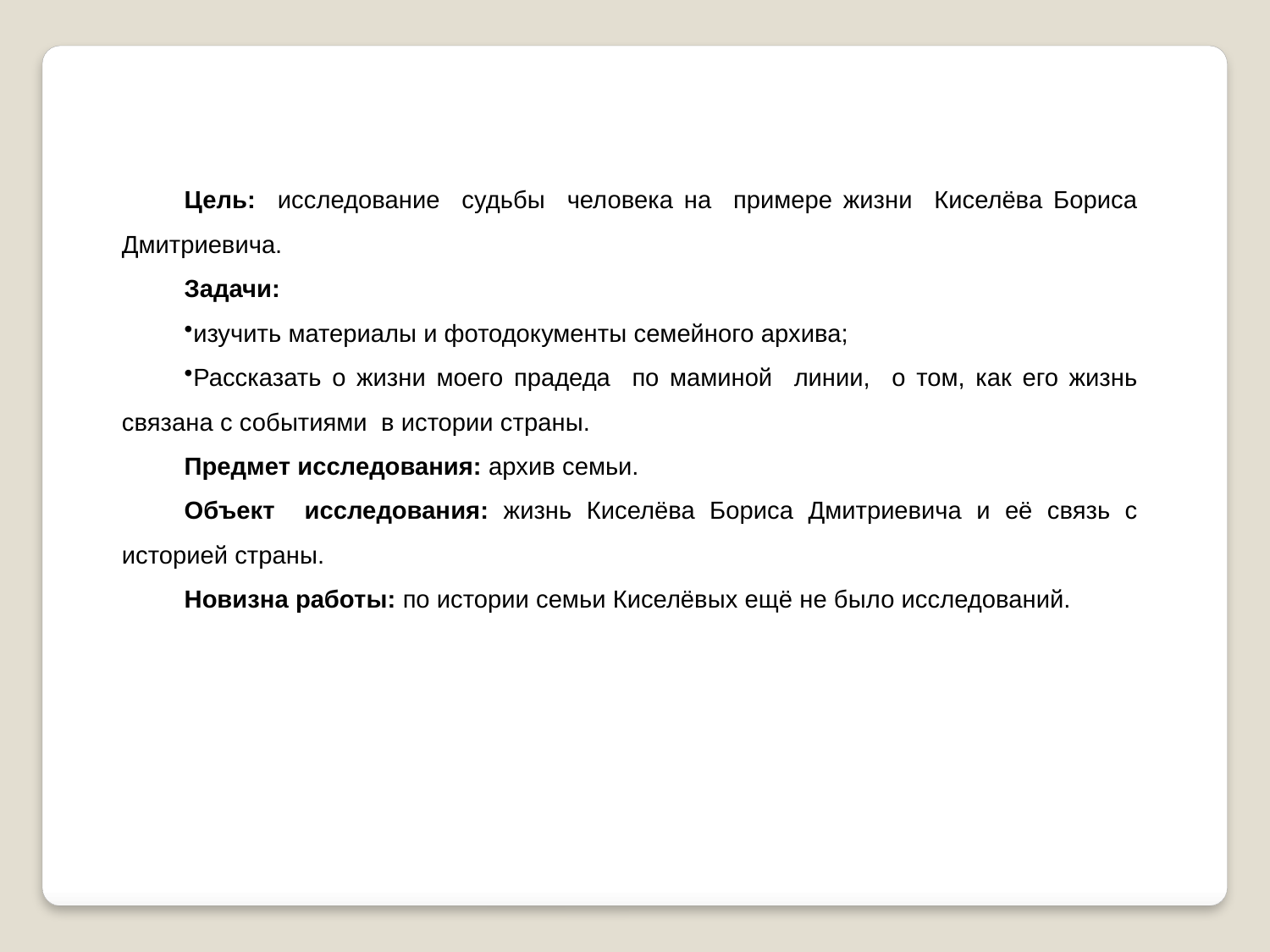

Цель:  исследование  судьбы  человека на  примере жизни  Киселёва Бориса Дмитриевича.
Задачи:
изучить материалы и фотодокументы семейного архива;
Рассказать о жизни моего прадеда  по маминой  линии,  о том, как его жизнь связана с событиями  в истории страны.
Предмет исследования: архив семьи.
Объект  исследования: жизнь Киселёва Бориса Дмитриевича и её связь с историей страны.
Новизна работы: по истории семьи Киселёвых ещё не было исследований.